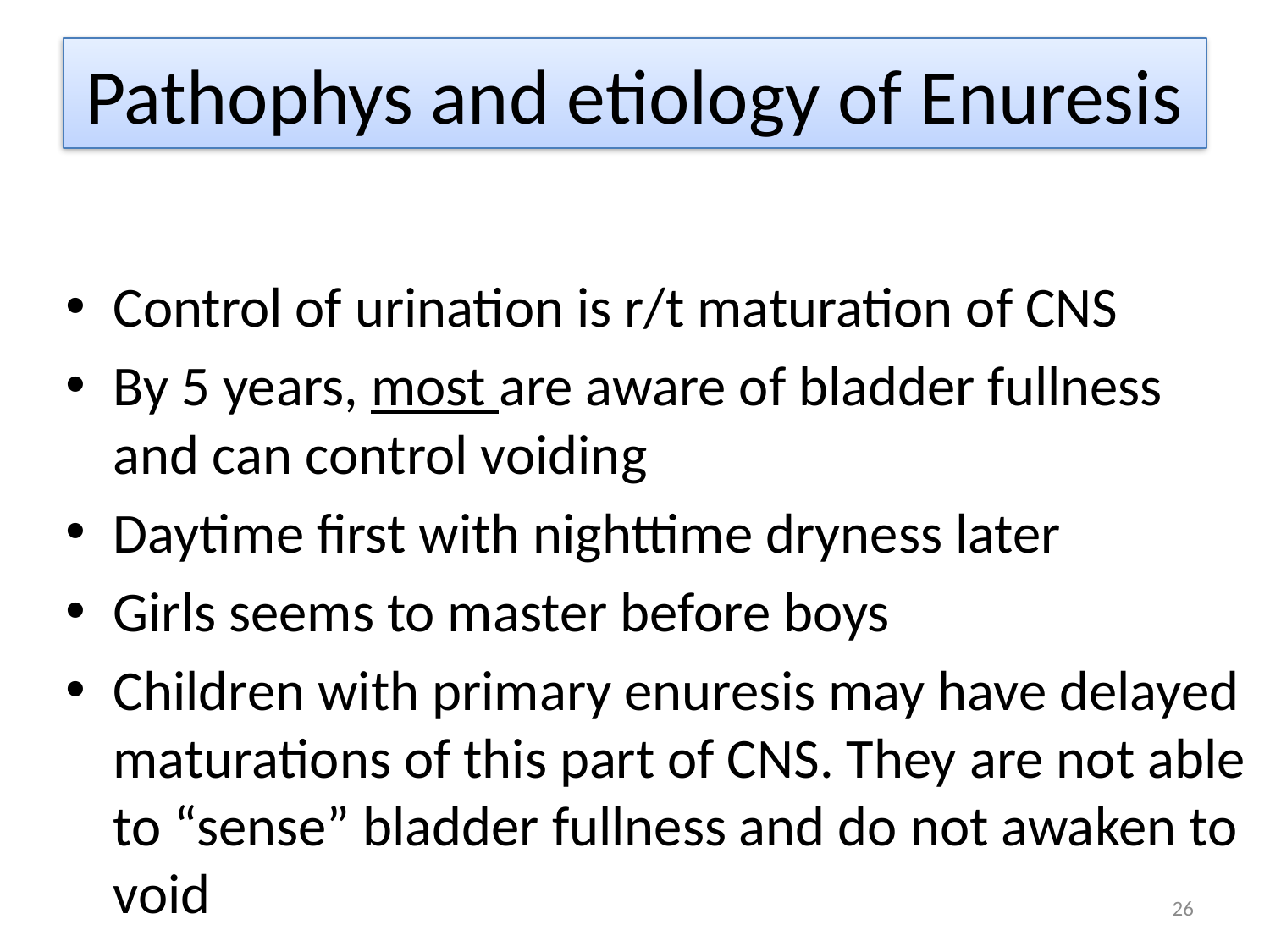

# Pathophys and etiology of Enuresis
Control of urination is r/t maturation of CNS
By 5 years, most are aware of bladder fullness and can control voiding
Daytime first with nighttime dryness later
Girls seems to master before boys
Children with primary enuresis may have delayed maturations of this part of CNS. They are not able to “sense” bladder fullness and do not awaken to void
26